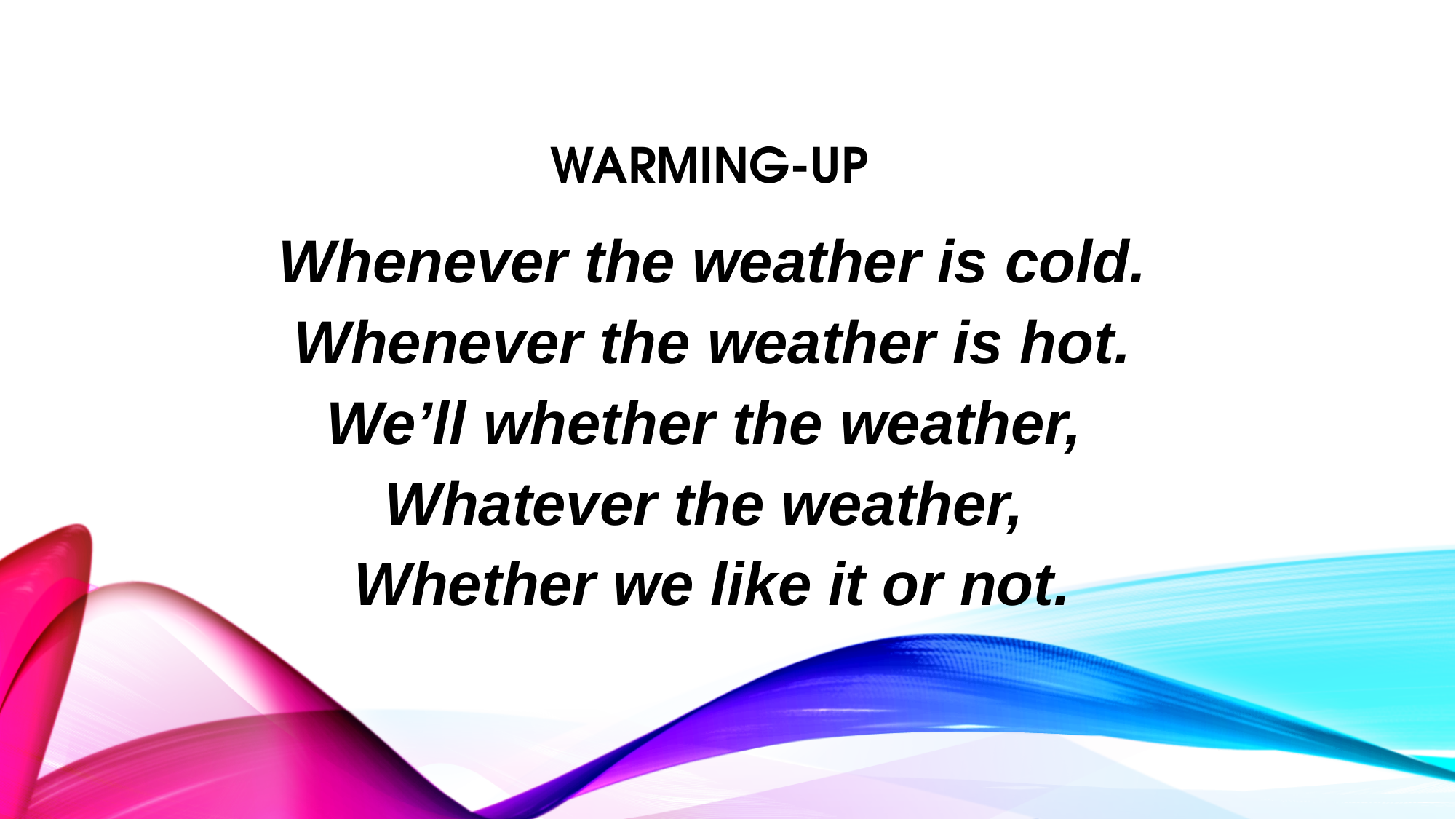

# Warming-up
Whenever the weather is cold.
Whenever the weather is hot.
We’ll whether the weather,
Whatever the weather,
Whether we like it or not.